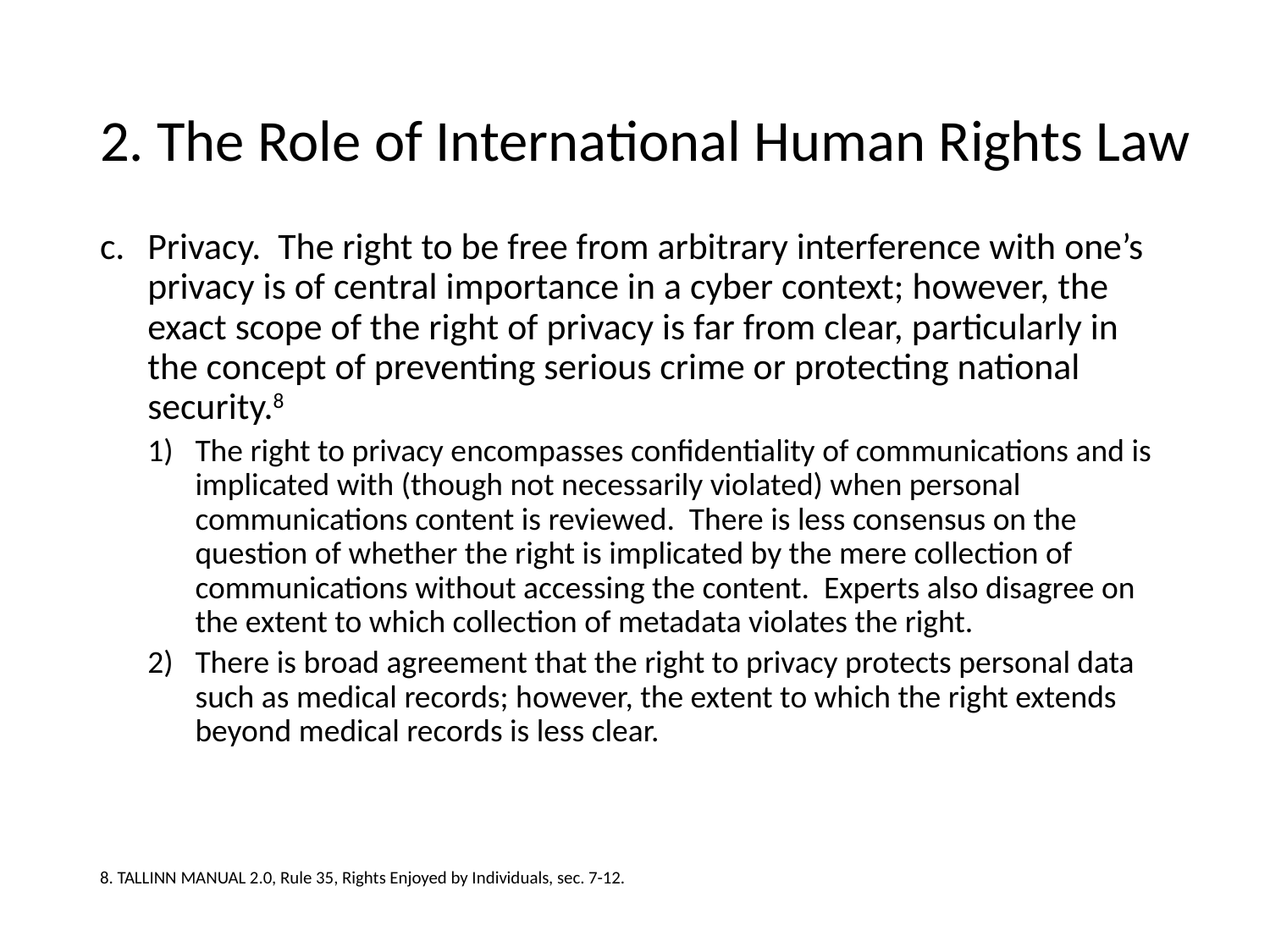

# 2. The Role of International Human Rights Law
Privacy.  The right to be free from arbitrary interference with one’s privacy is of central importance in a cyber context; however, the exact scope of the right of privacy is far from clear, particularly in the concept of preventing serious crime or protecting national security.8
The right to privacy encompasses confidentiality of communications and is implicated with (though not necessarily violated) when personal communications content is reviewed.  There is less consensus on the question of whether the right is implicated by the mere collection of communications without accessing the content.  Experts also disagree on the extent to which collection of metadata violates the right.
There is broad agreement that the right to privacy protects personal data such as medical records; however, the extent to which the right extends beyond medical records is less clear.

8. TALLINN MANUAL 2.0, Rule 35, Rights Enjoyed by Individuals, sec. 7-12.